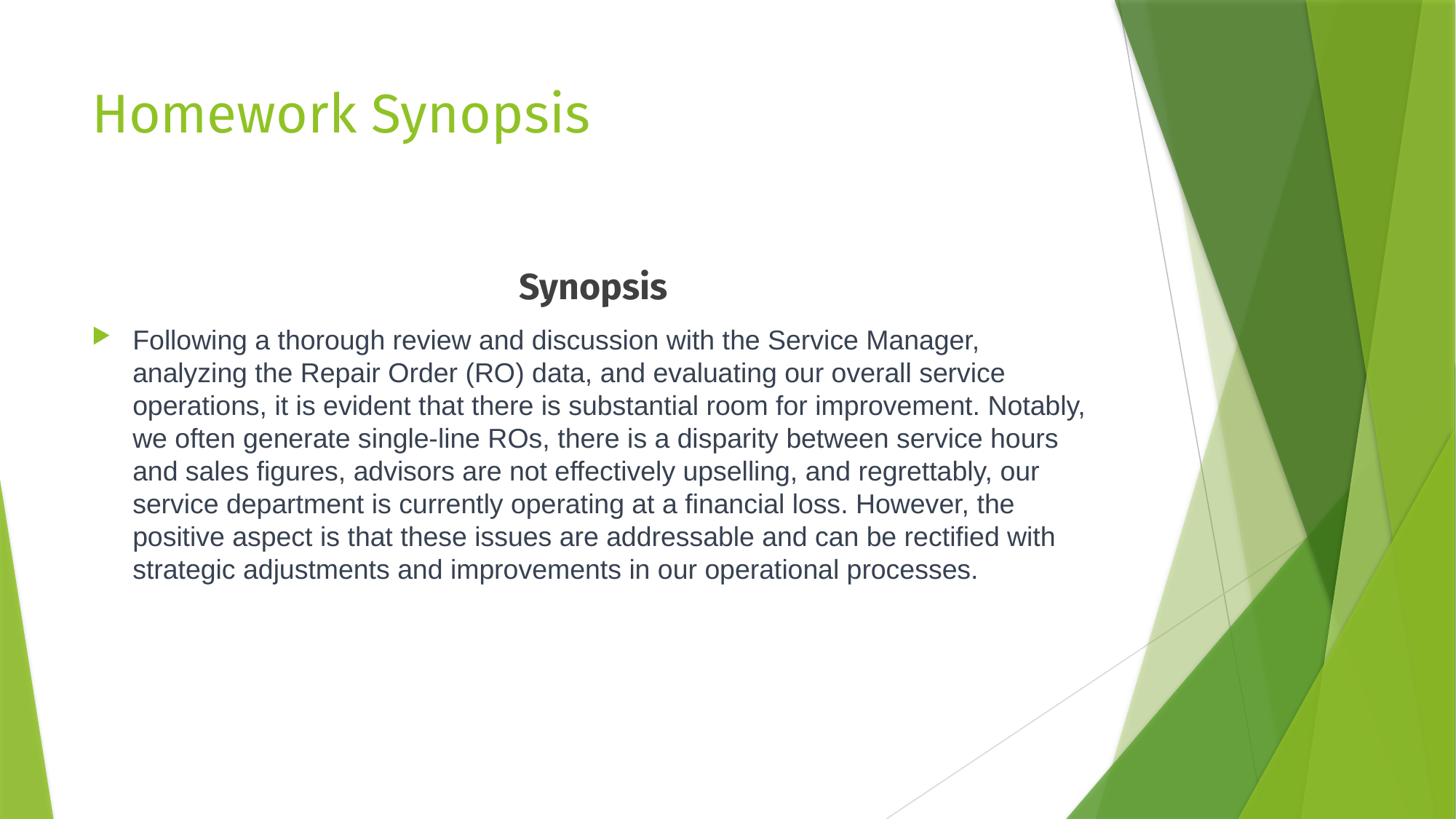

# Homework Synopsis
Synopsis
Following a thorough review and discussion with the Service Manager, analyzing the Repair Order (RO) data, and evaluating our overall service operations, it is evident that there is substantial room for improvement. Notably, we often generate single-line ROs, there is a disparity between service hours and sales figures, advisors are not effectively upselling, and regrettably, our service department is currently operating at a financial loss. However, the positive aspect is that these issues are addressable and can be rectified with strategic adjustments and improvements in our operational processes.